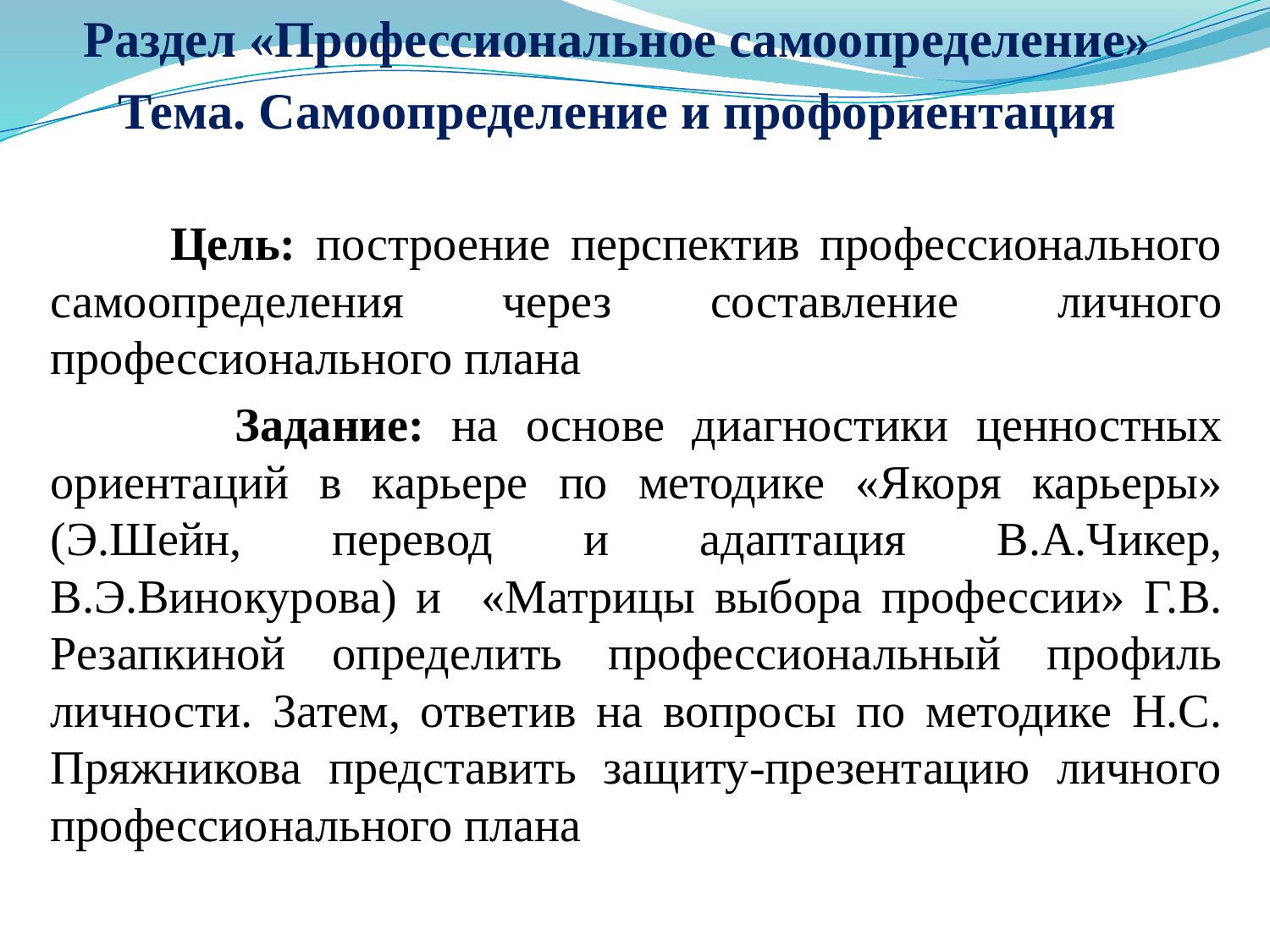

Раздел «Профессиональное самоопределение»
Тема. Самоопределение и профориентация

        Цель: построение перспектив профессионального самоопределения через составление личного профессионального плана
        Задание: на основе диагностики ценностных ориентаций в карьере по методике «Якоря карьеры» (Э.Шейн, перевод и адаптация В.А.Чикер, В.Э.Винокурова) и  «Матрицы выбора профессии» Г.В. Резапкиной определить профессиональный профиль личности. Затем, ответив на вопросы по методике Н.С. Пряжникова представить защиту-презентацию личного профессионального плана